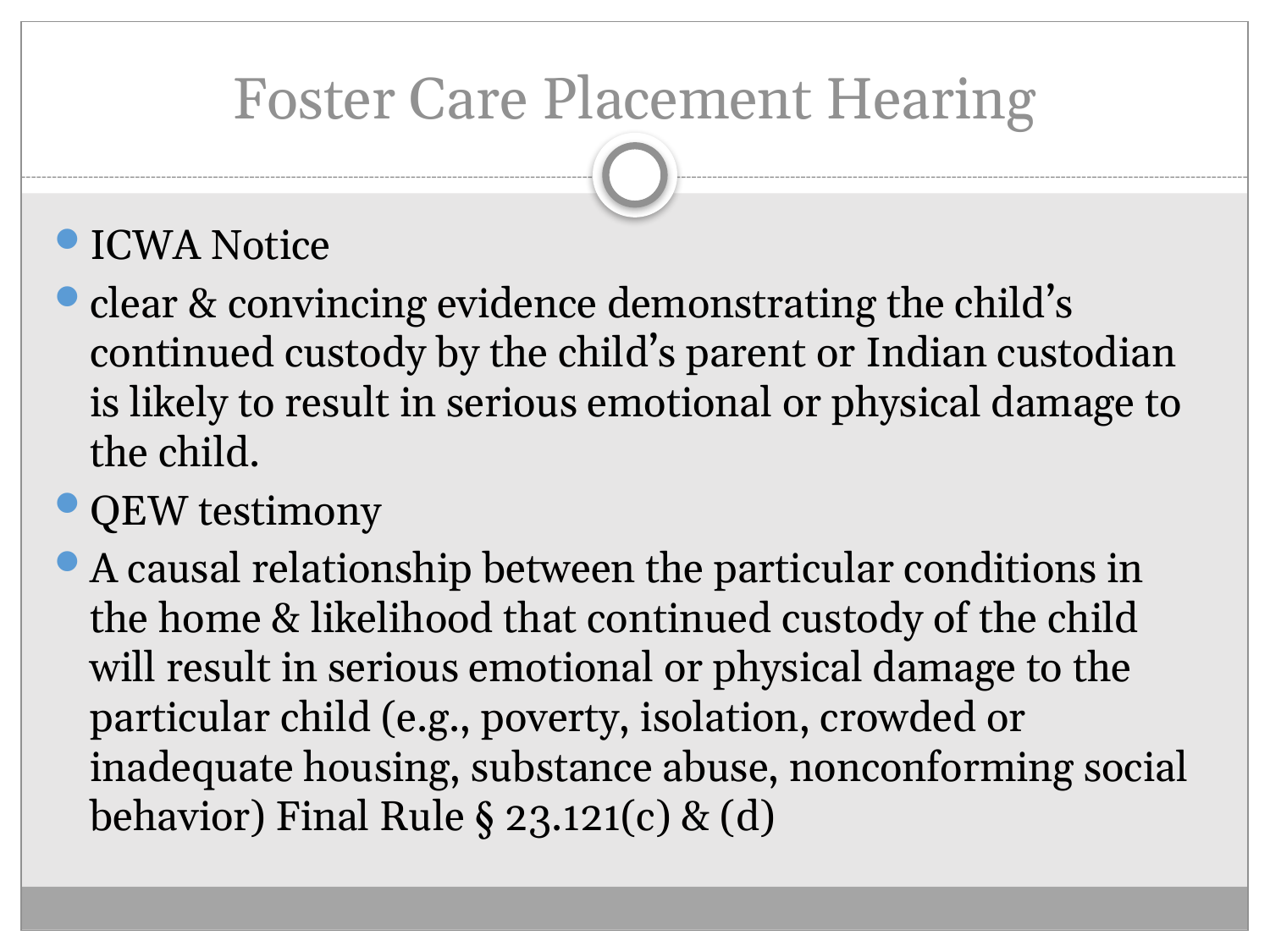

# Foster Care Placement Hearing
ICWA Notice
clear & convincing evidence demonstrating the child’s continued custody by the child’s parent or Indian custodian is likely to result in serious emotional or physical damage to the child.
QEW testimony
A causal relationship between the particular conditions in the home & likelihood that continued custody of the child will result in serious emotional or physical damage to the particular child (e.g., poverty, isolation, crowded or inadequate housing, substance abuse, nonconforming social behavior) Final Rule § 23.121(c) & (d)